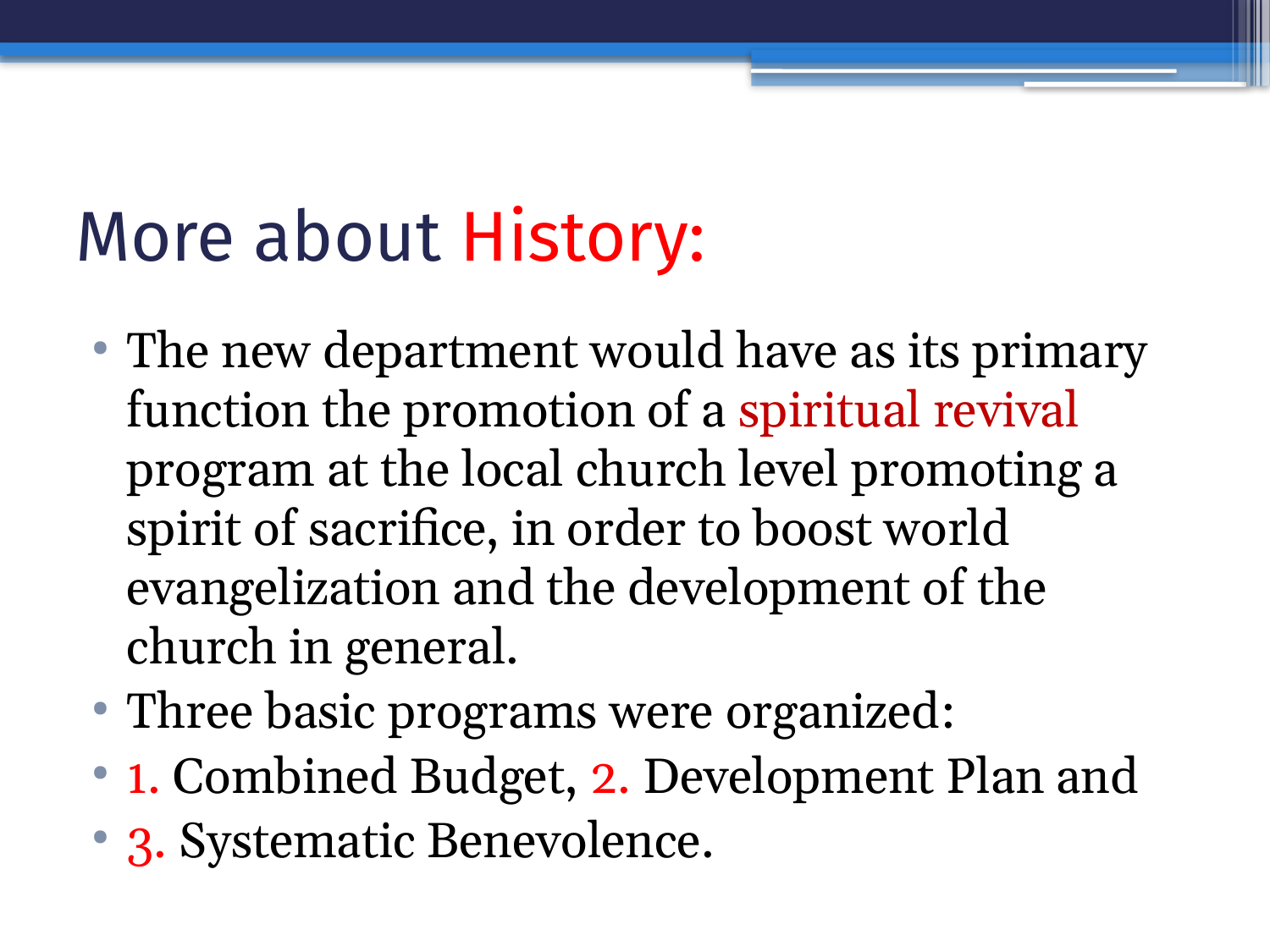

# More about History:
The new department would have as its primary function the promotion of a spiritual revival program at the local church level promoting a spirit of sacrifice, in order to boost world evangelization and the development of the church in general.
Three basic programs were organized:
1. Combined Budget, 2. Development Plan and
3. Systematic Benevolence.